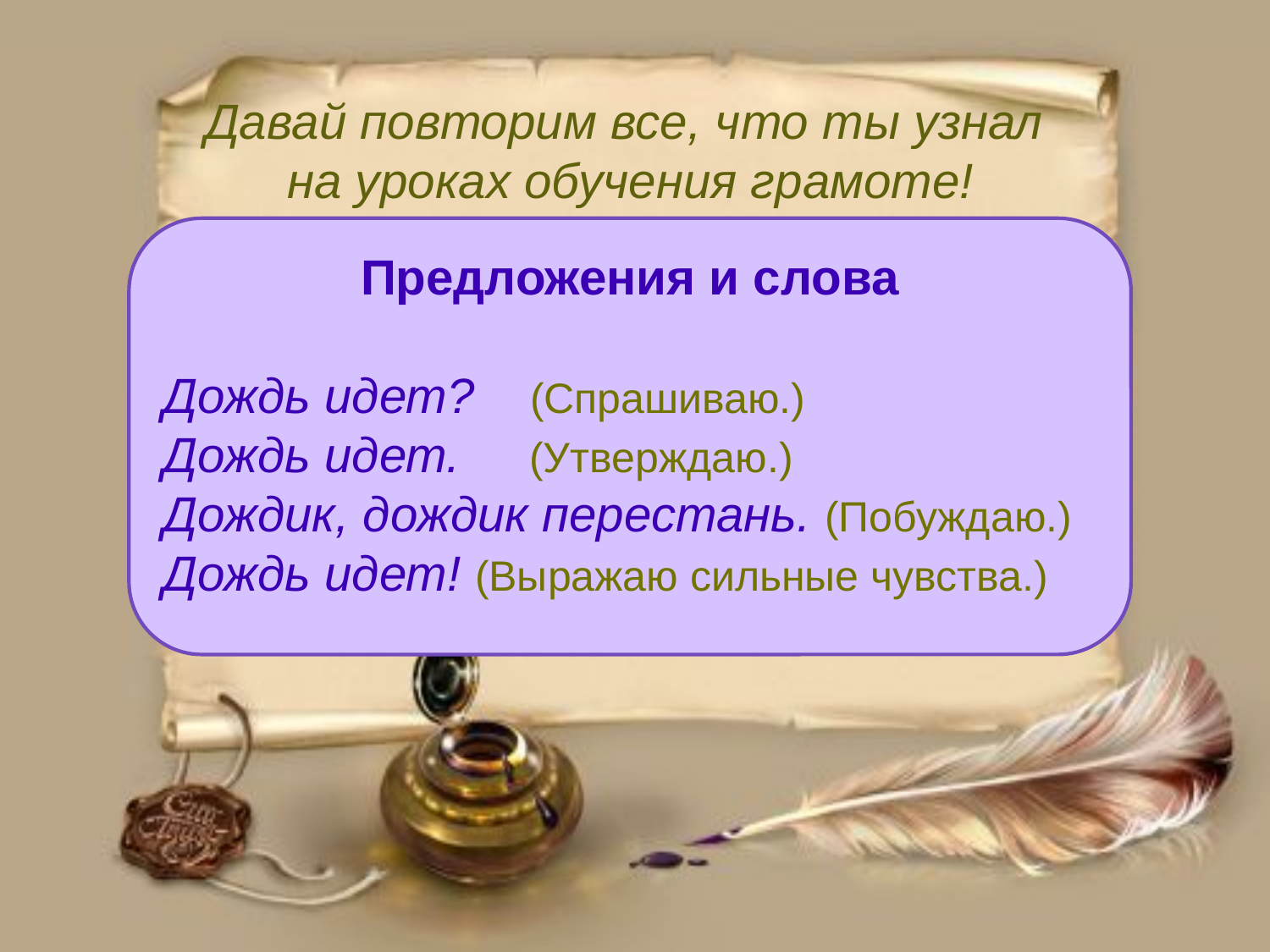

# Давай повторим все, что ты узнал на уроках обучения грамоте!
Предложения и слова

Дождь идет?    (Спрашиваю.)
Дождь идет.     (Утверждаю.)
Дождик, дождик перестань. (Побуждаю.)
Дождь идет! (Выражаю сильные чувства.)